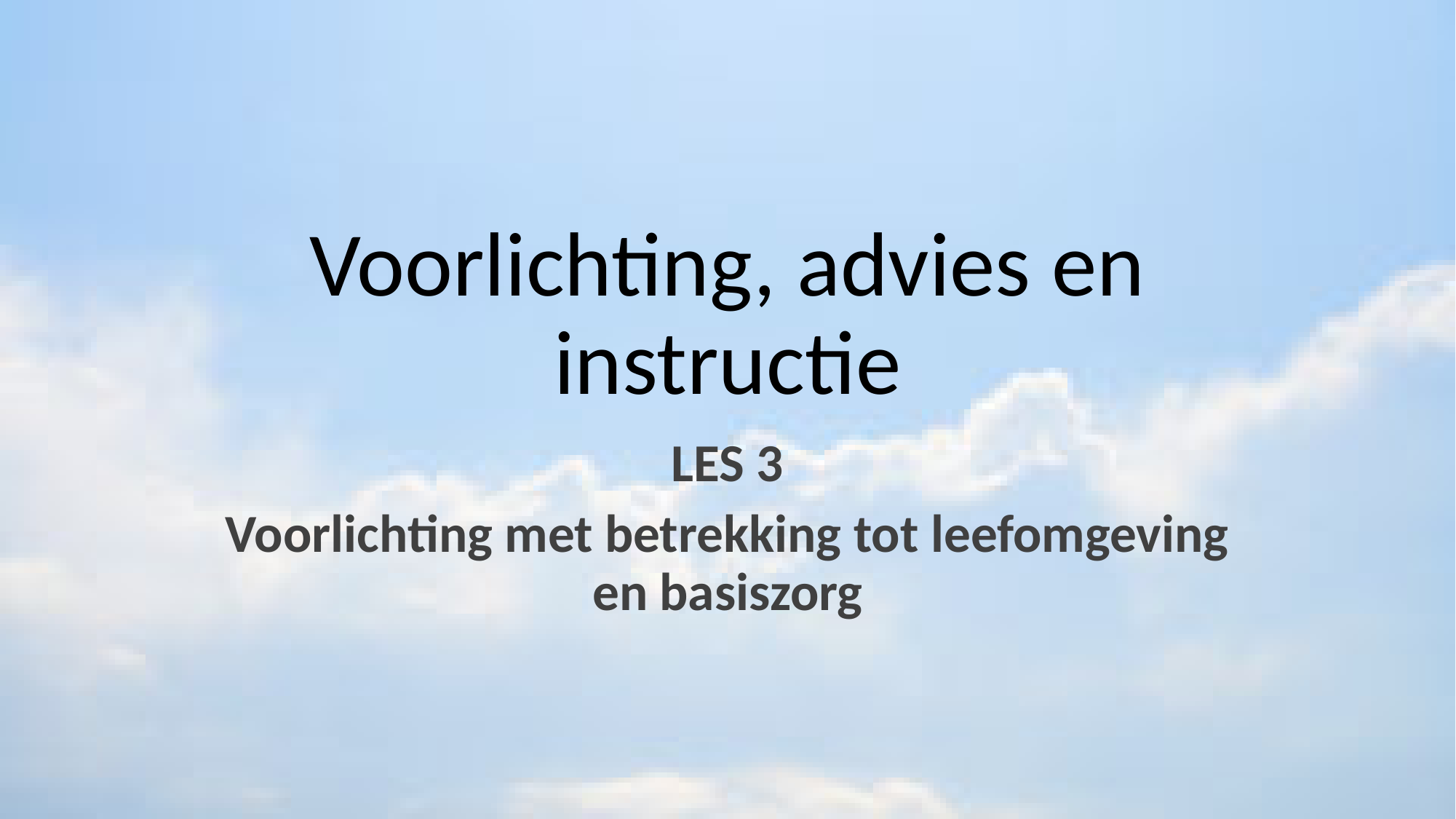

# Voorlichting, advies en instructie
LES 3
Voorlichting met betrekking tot leefomgeving en basiszorg